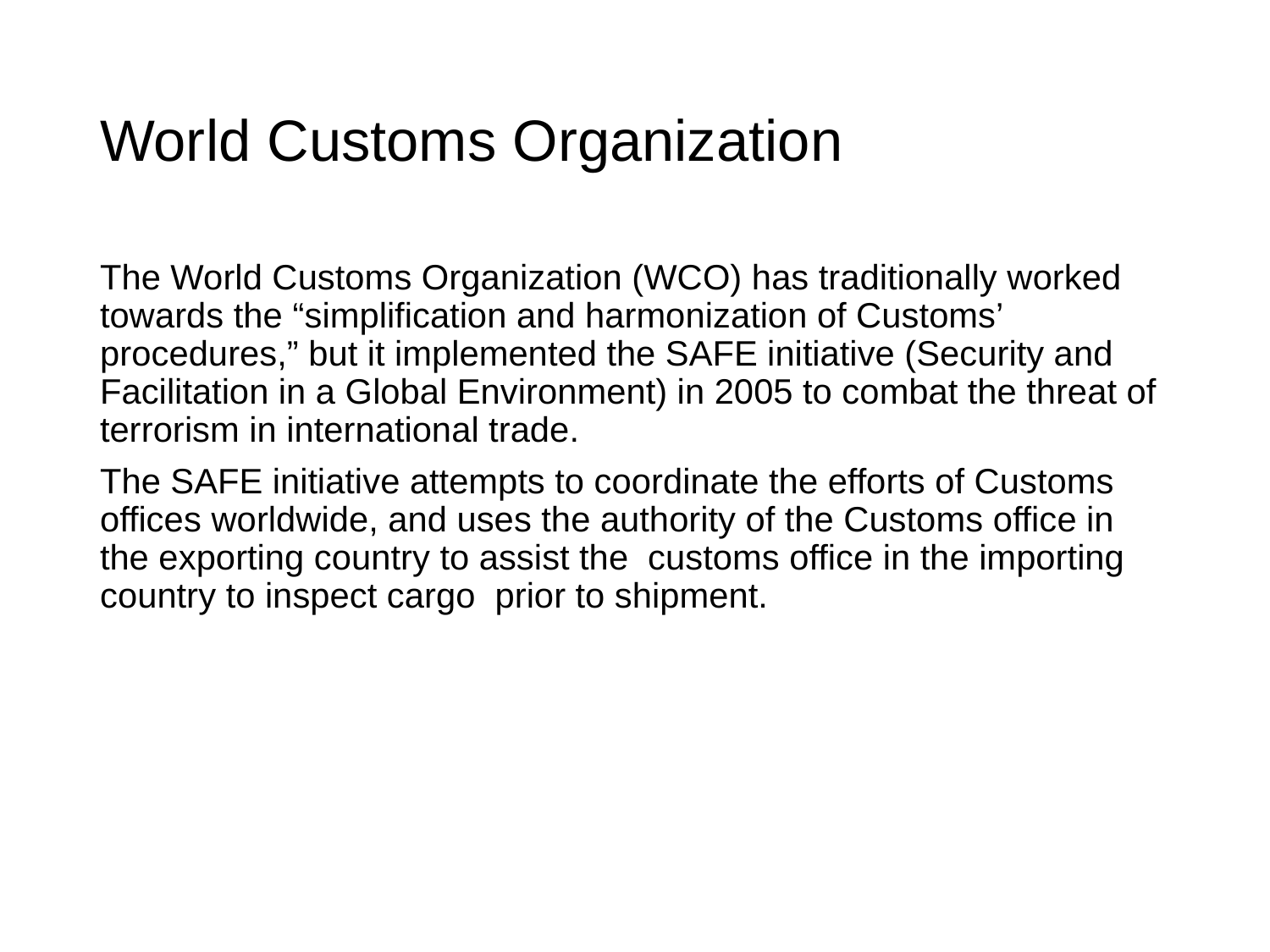

# World Customs Organization
The World Customs Organization (WCO) has traditionally worked towards the “simplification and harmonization of Customs’ procedures,” but it implemented the SAFE initiative (Security and Facilitation in a Global Environment) in 2005 to combat the threat of terrorism in international trade.
The SAFE initiative attempts to coordinate the efforts of Customs offices worldwide, and uses the authority of the Customs office in the exporting country to assist the  customs office in the importing country to inspect cargo  prior to shipment.